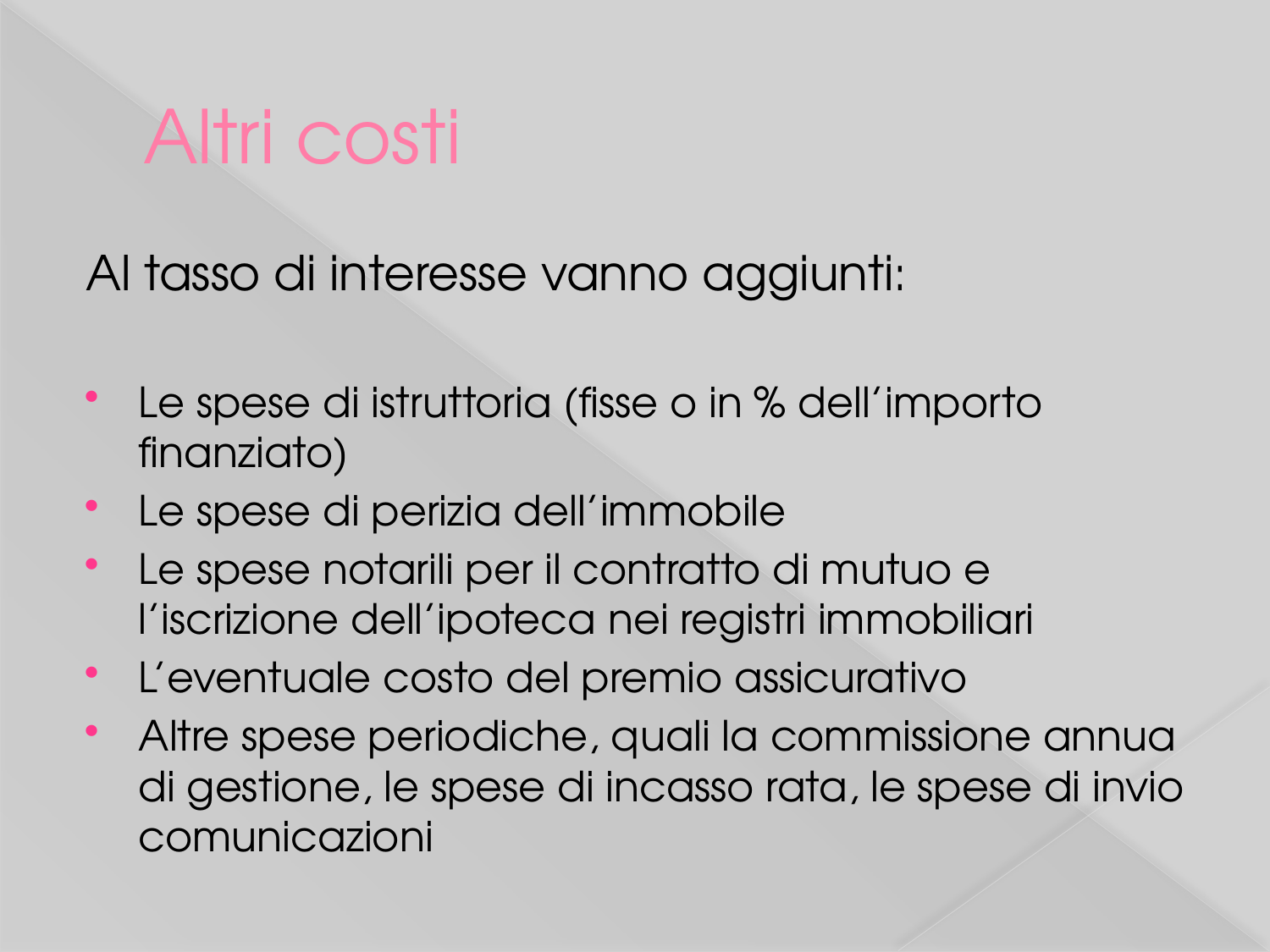

# Altri costi
Al tasso di interesse vanno aggiunti:

Le spese di istruttoria (fisse o in % dell’importo finanziato)
Le spese di perizia dell’immobile
Le spese notarili per il contratto di mutuo e l’iscrizione dell’ipoteca nei registri immobiliari
L’eventuale costo del premio assicurativo
Altre spese periodiche, quali la commissione annua di gestione, le spese di incasso rata, le spese di invio comunicazioni